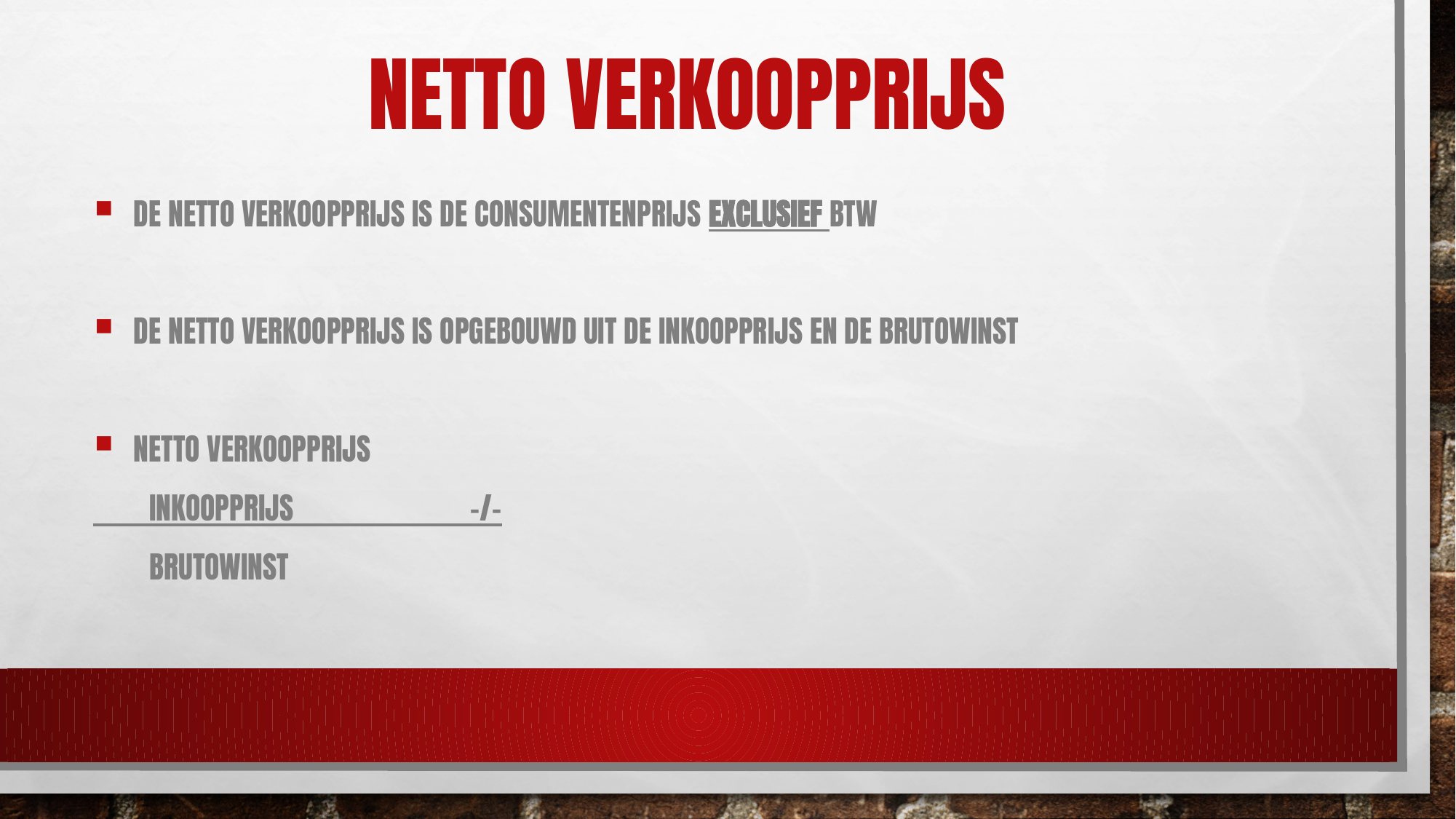

# Netto verkoopprijs
De netto verkoopprijs is de consumentenprijs exclusief BTW

De netto verkoopprijs is opgebouwd uit de inkoopprijs en de brutowinst

Netto verkoopprijs
        Inkoopprijs                         -/-
        Brutowinst